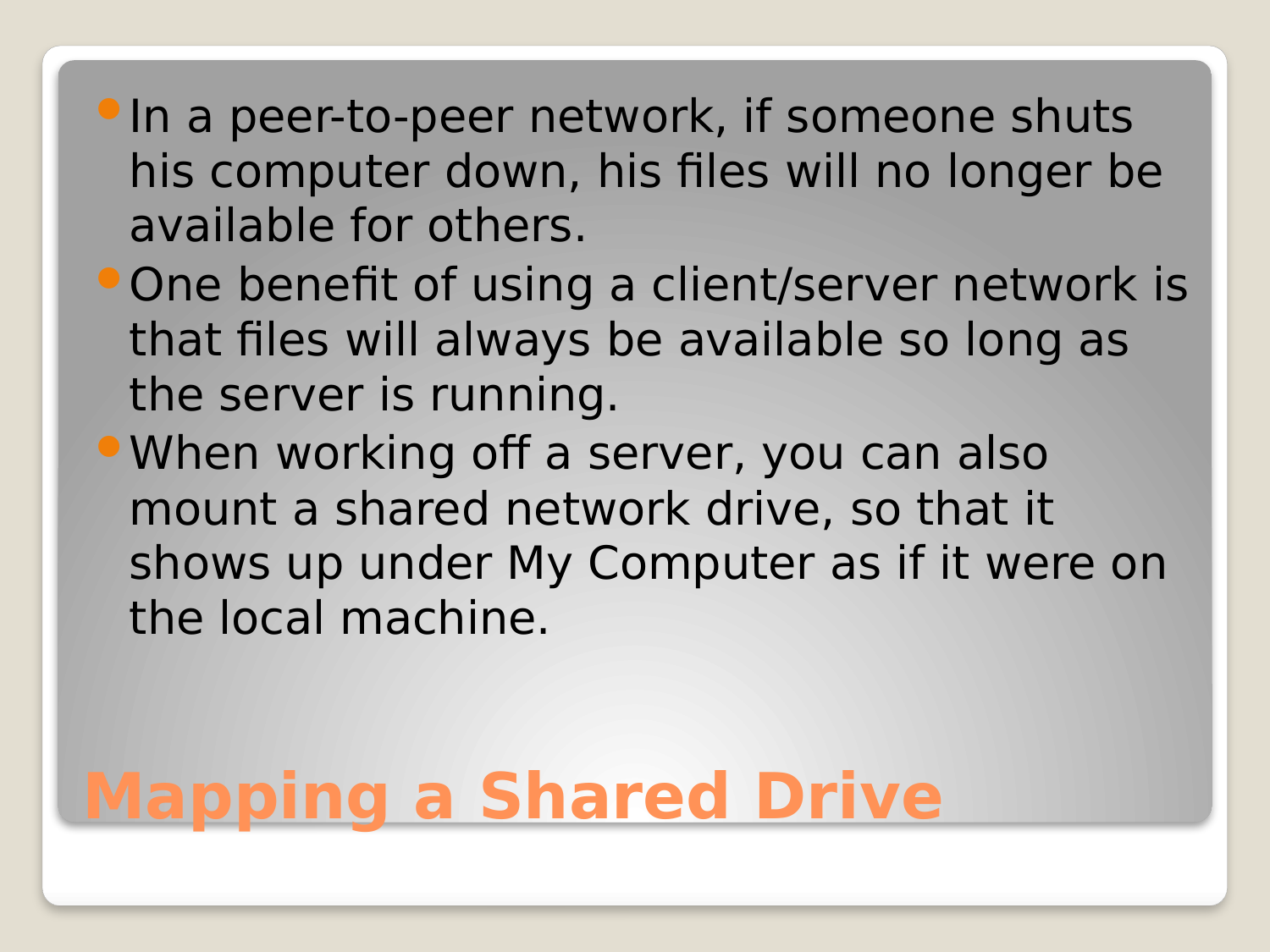

In a peer-to-peer network, if someone shuts his computer down, his files will no longer be available for others.
One benefit of using a client/server network is that files will always be available so long as the server is running.
When working off a server, you can also mount a shared network drive, so that it shows up under My Computer as if it were on the local machine.
# Mapping a Shared Drive